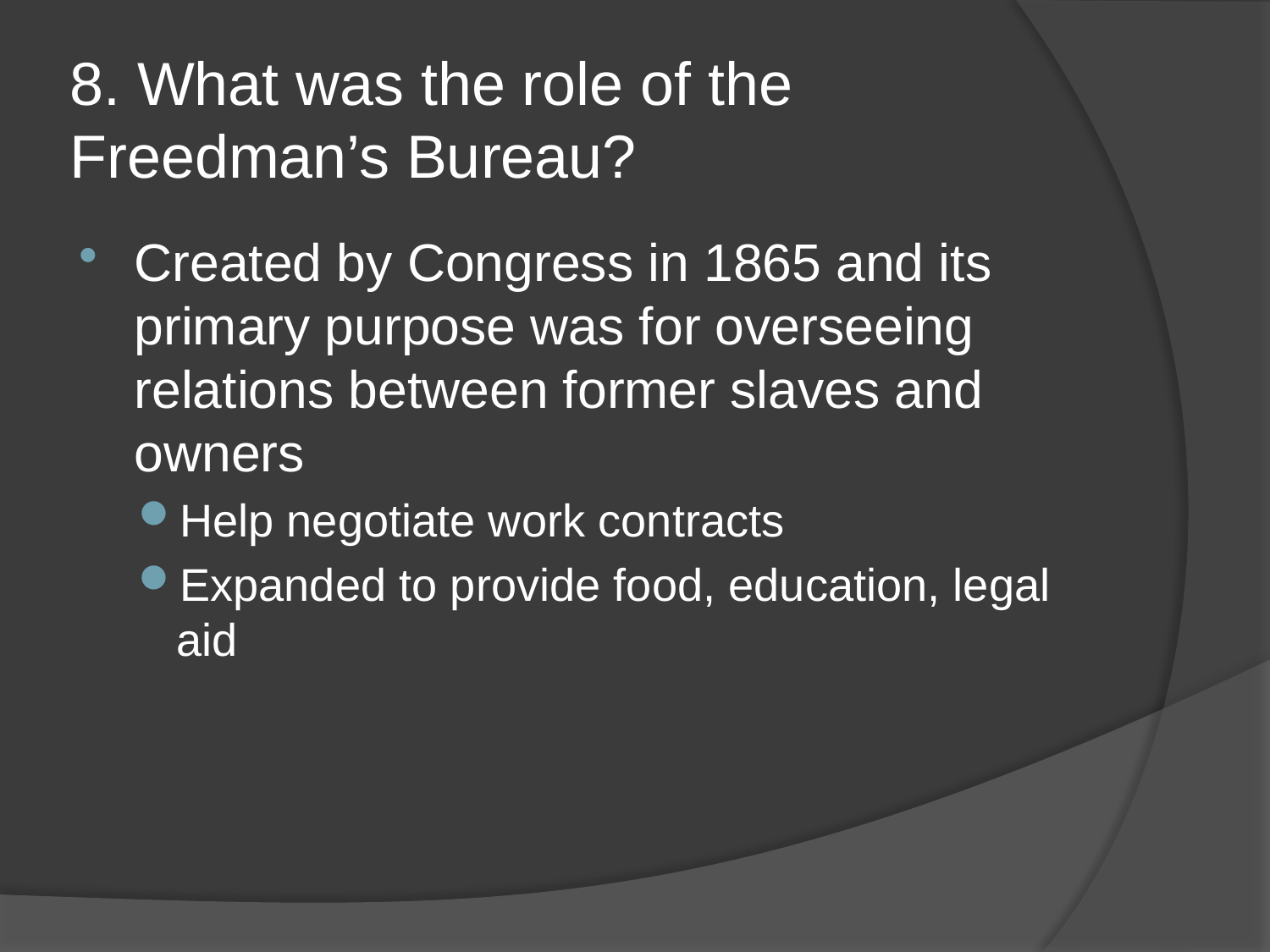

# 8. What was the role of the Freedman’s Bureau?
Created by Congress in 1865 and its primary purpose was for overseeing relations between former slaves and owners
Help negotiate work contracts
Expanded to provide food, education, legal aid